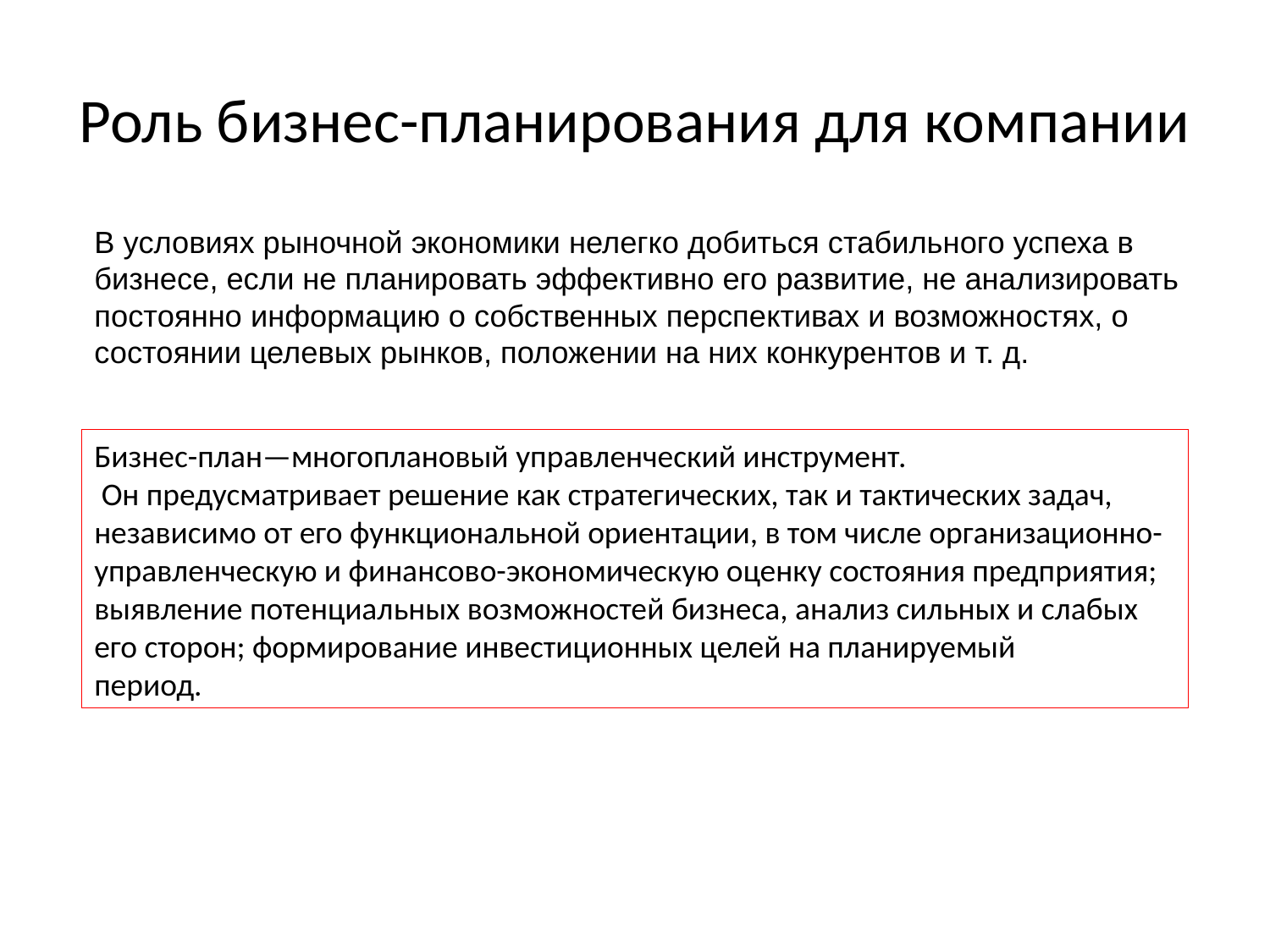

# Роль бизнес-планирования для компании
В условиях рыночной экономики нелегко добиться стабильного успеха в бизнесе, если не планировать эффективно его развитие, не анализировать постоянно информацию о собственных перспективах и возможностях, о состоянии целевых рынков, положении на них конкурентов и т. д.

Бизнес-план—многоплановый управленческий инструмент.
 Он предусматривает решение как стратегических, так и тактических задач, независимо от его функциональной ориентации, в том числе организационно-управленческую и финансово-экономическую оценку состояния предприятия; выявление потенциальных возможностей бизнеса, анализ сильных и слабых его сторон; формирование инвестиционных целей на планируемый
период.